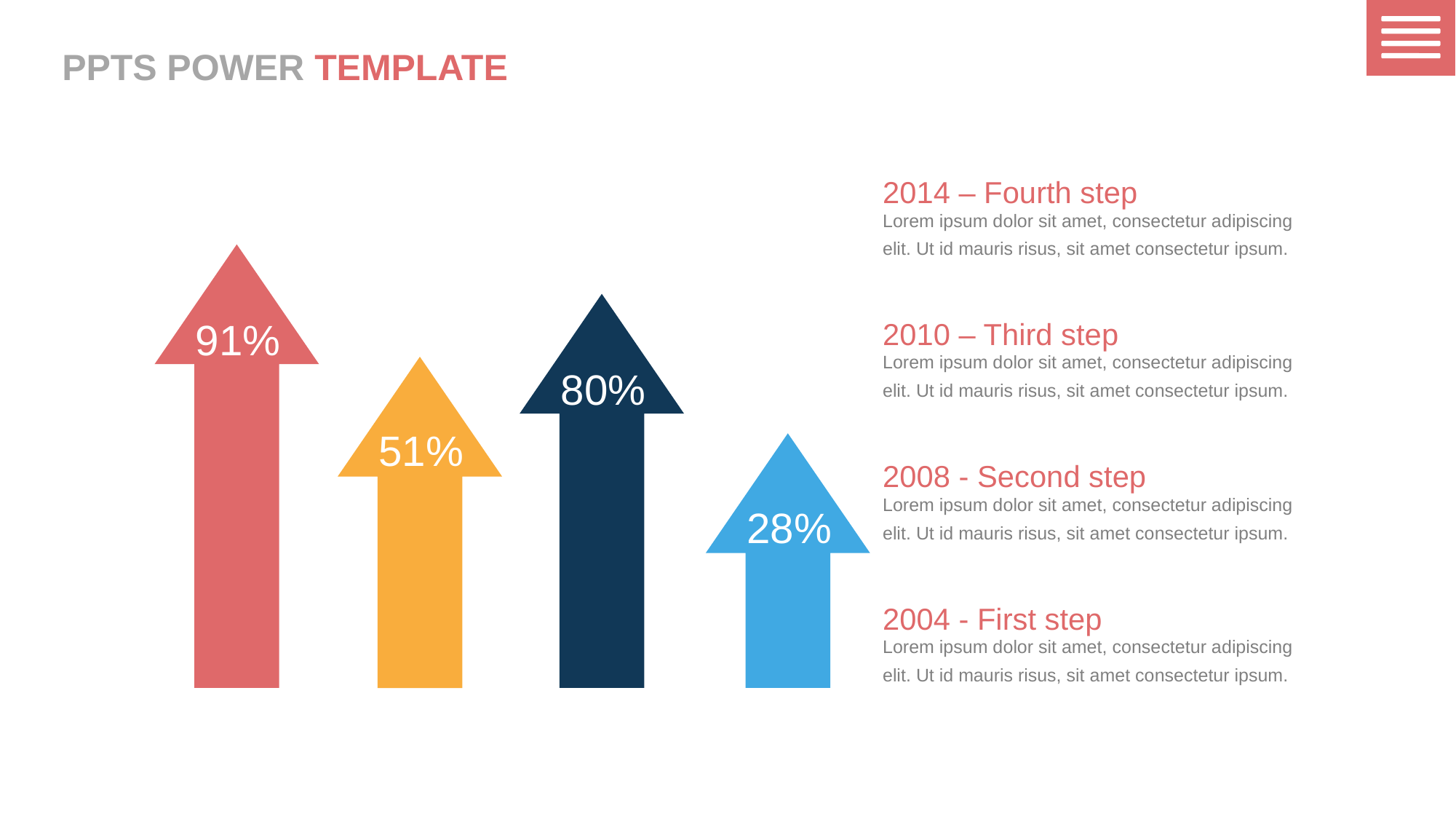

PPTS POWER TEMPLATE
2014 – Fourth step
Lorem ipsum dolor sit amet, consectetur adipiscing elit. Ut id mauris risus, sit amet consectetur ipsum.
2010 – Third step
91%
Lorem ipsum dolor sit amet, consectetur adipiscing elit. Ut id mauris risus, sit amet consectetur ipsum.
80%

51%
2008 - Second step

Lorem ipsum dolor sit amet, consectetur adipiscing elit. Ut id mauris risus, sit amet consectetur ipsum.
28%
2004 - First step
Lorem ipsum dolor sit amet, consectetur adipiscing elit. Ut id mauris risus, sit amet consectetur ipsum.